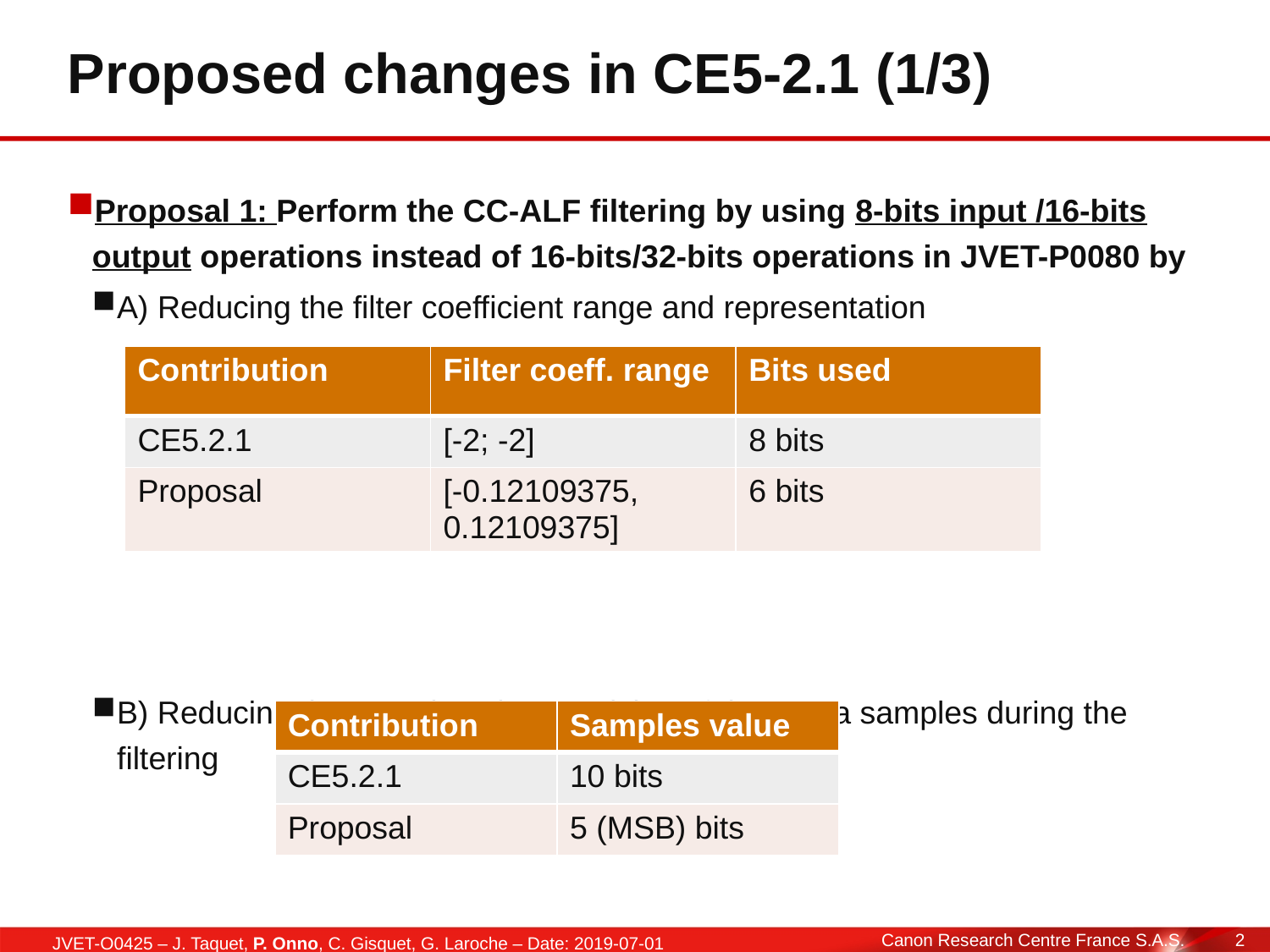

# Proposed changes in CE5-2.1 (1/3)
Proposal 1: Perform the CC-ALF filtering by using 8-bits input /16-bits output operations instead of 16-bits/32-bits operations in JVET-P0080 by
A) Reducing the filter coefficient range and representation

B) Reducing the sample value precision of the Luma samples during the filtering

| Contribution | Filter coeff. range | Bits used |
| --- | --- | --- |
| CE5.2.1 | [-2; -2] | 8 bits |
| Proposal | [-0.12109375, 0.12109375] | 6 bits |
| Contribution | Samples value |
| --- | --- |
| CE5.2.1 | 10 bits |
| Proposal | 5 (MSB) bits |
Canon Research Centre France S.A.S.
2